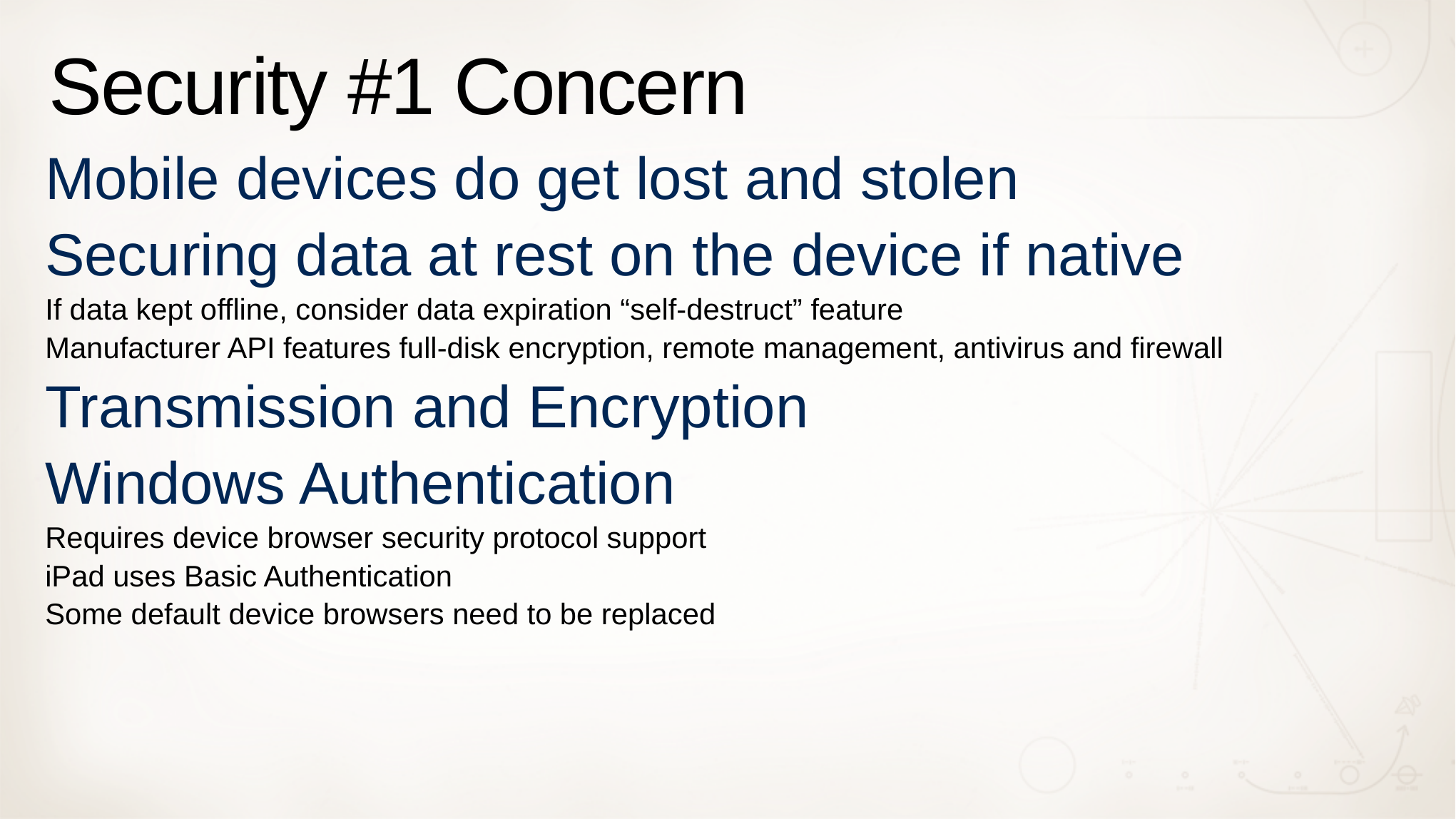

# Security #1 Concern
Mobile devices do get lost and stolen
Securing data at rest on the device if native
If data kept offline, consider data expiration “self-destruct” feature
Manufacturer API features full-disk encryption, remote management, antivirus and firewall
Transmission and Encryption
Windows Authentication
Requires device browser security protocol support
iPad uses Basic Authentication
Some default device browsers need to be replaced